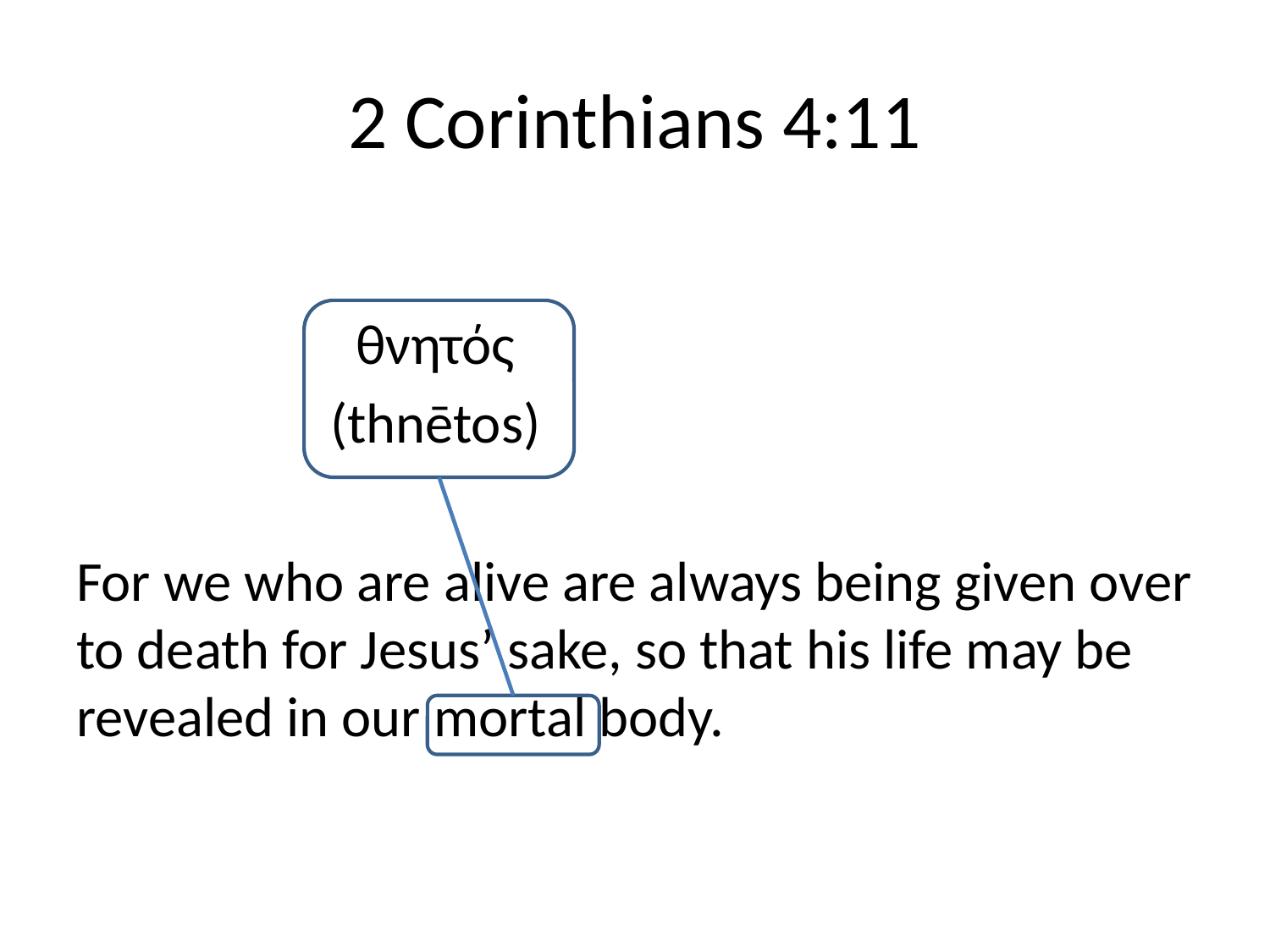

# 2 Corinthians 4:11

		  θνητός
		(thnētos)

For we who are alive are always being given over to death for Jesus’ sake, so that his life may be revealed in our mortal body.